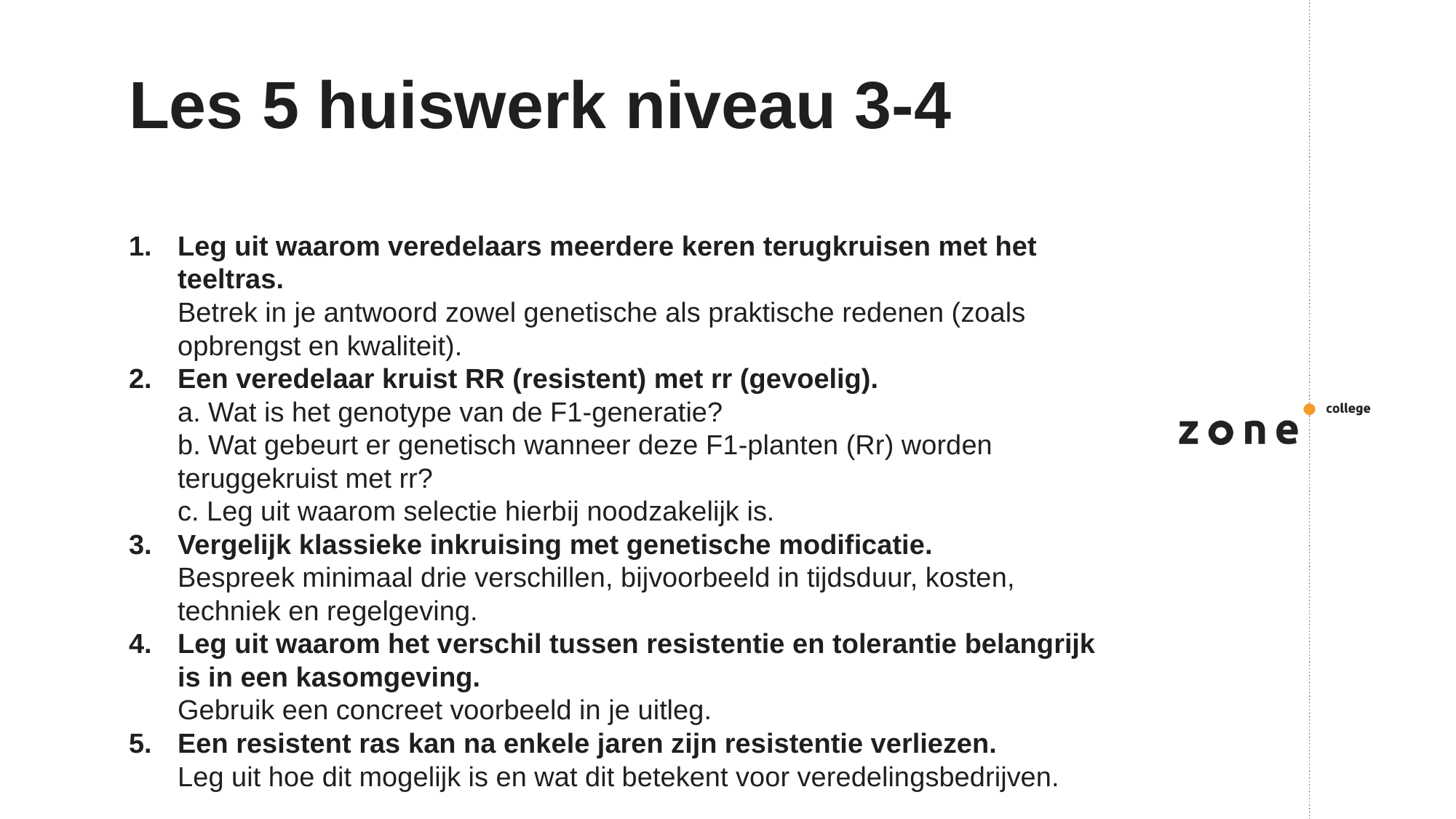

# Les 5 huiswerk niveau 3-4
Leg uit waarom veredelaars meerdere keren terugkruisen met het teeltras.
Betrek in je antwoord zowel genetische als praktische redenen (zoals opbrengst en kwaliteit).
Een veredelaar kruist RR (resistent) met rr (gevoelig).
a. Wat is het genotype van de F1-generatie?
b. Wat gebeurt er genetisch wanneer deze F1-planten (Rr) worden teruggekruist met rr?
c. Leg uit waarom selectie hierbij noodzakelijk is.
Vergelijk klassieke inkruising met genetische modificatie.
Bespreek minimaal drie verschillen, bijvoorbeeld in tijdsduur, kosten, techniek en regelgeving.
Leg uit waarom het verschil tussen resistentie en tolerantie belangrijk is in een kasomgeving.
Gebruik een concreet voorbeeld in je uitleg.
Een resistent ras kan na enkele jaren zijn resistentie verliezen.
Leg uit hoe dit mogelijk is en wat dit betekent voor veredelingsbedrijven.